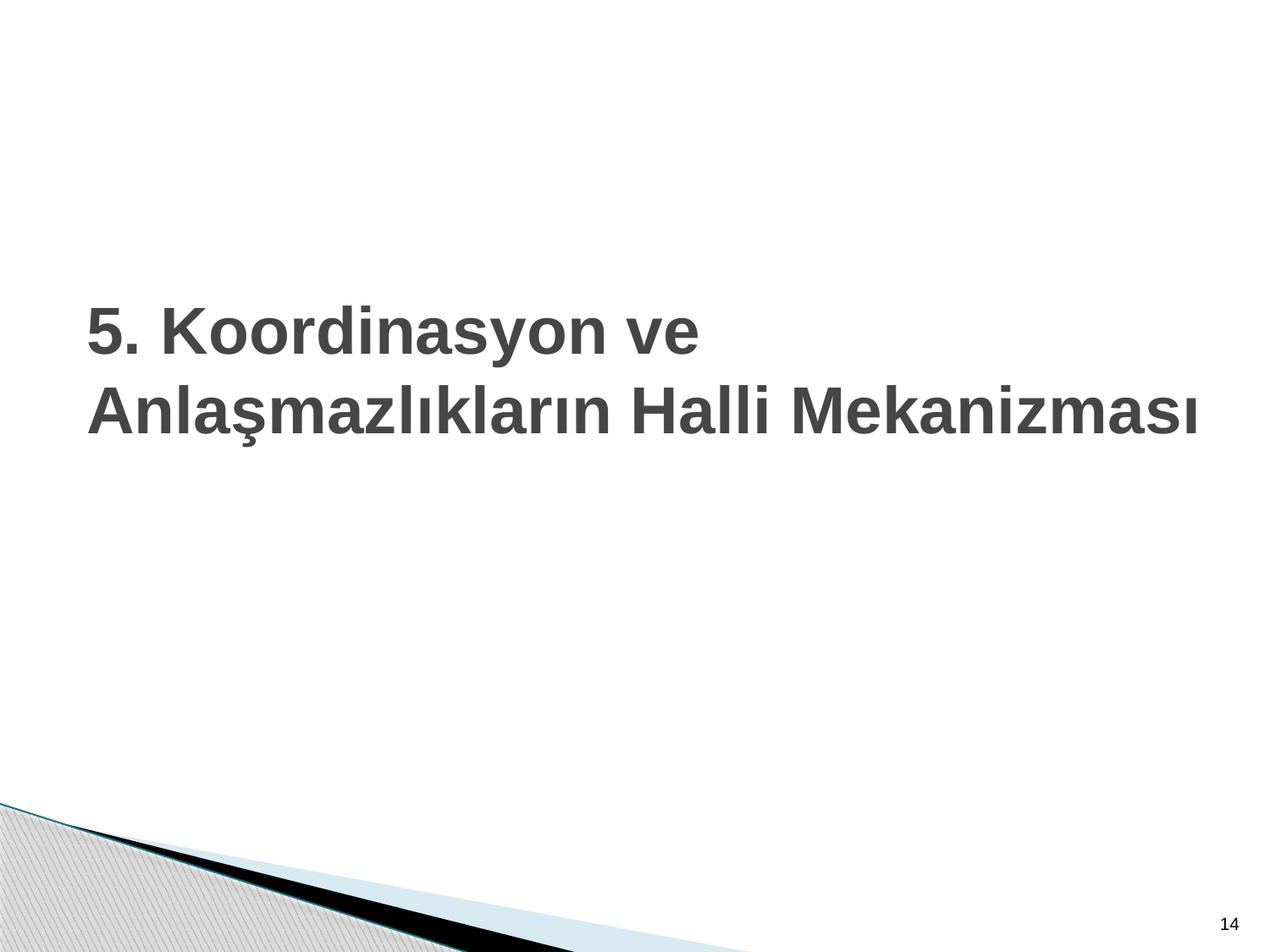

# 5. Koordinasyon ve Anlaşmazlıkların Halli Mekanizması
14